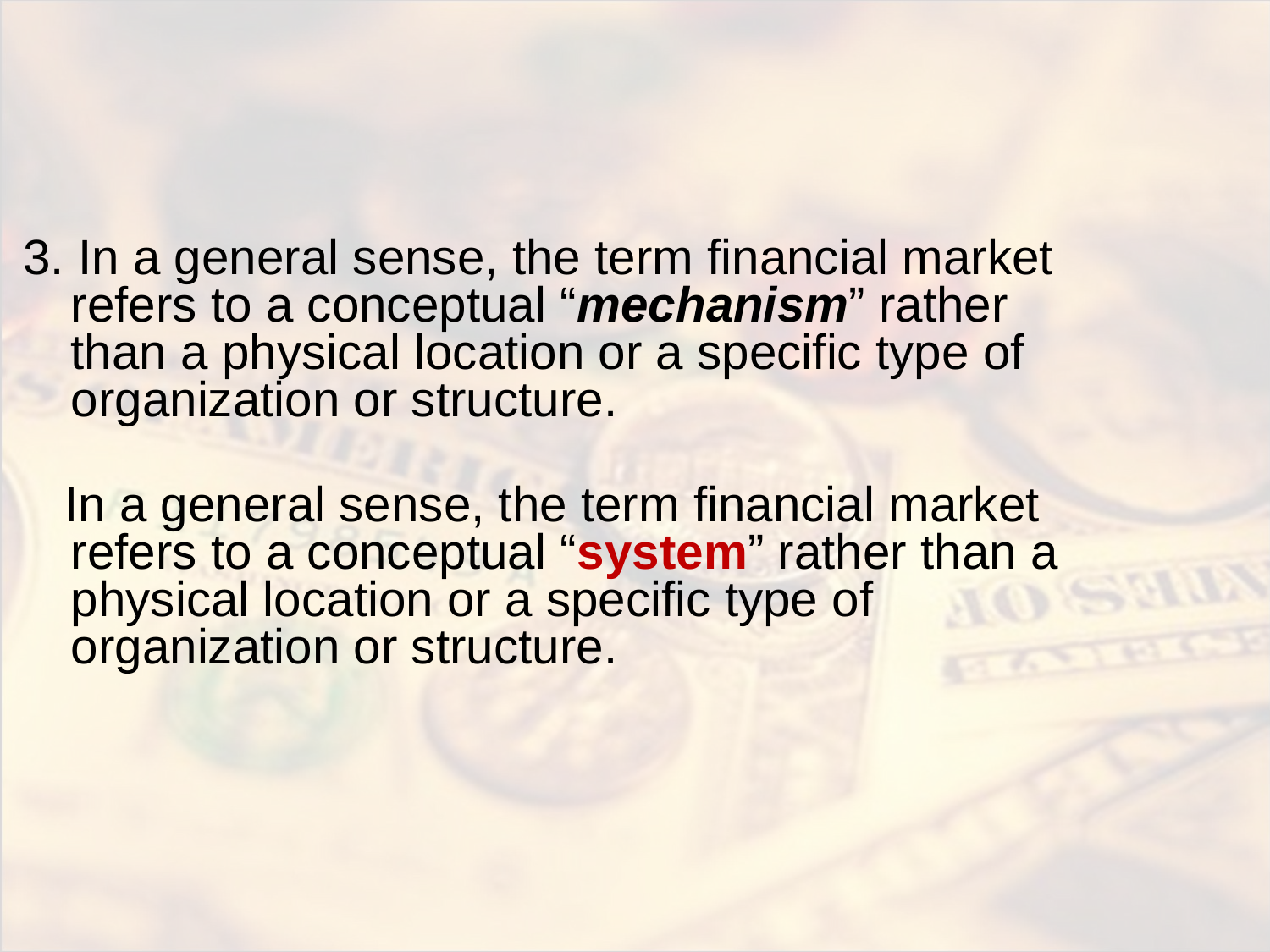

#

3. In a general sense, the term financial market refers to a conceptual “mechanism” rather than a physical location or a specific type of organization or structure.
   In a general sense, the term financial market refers to a conceptual “system” rather than a physical location or a specific type of organization or structure.